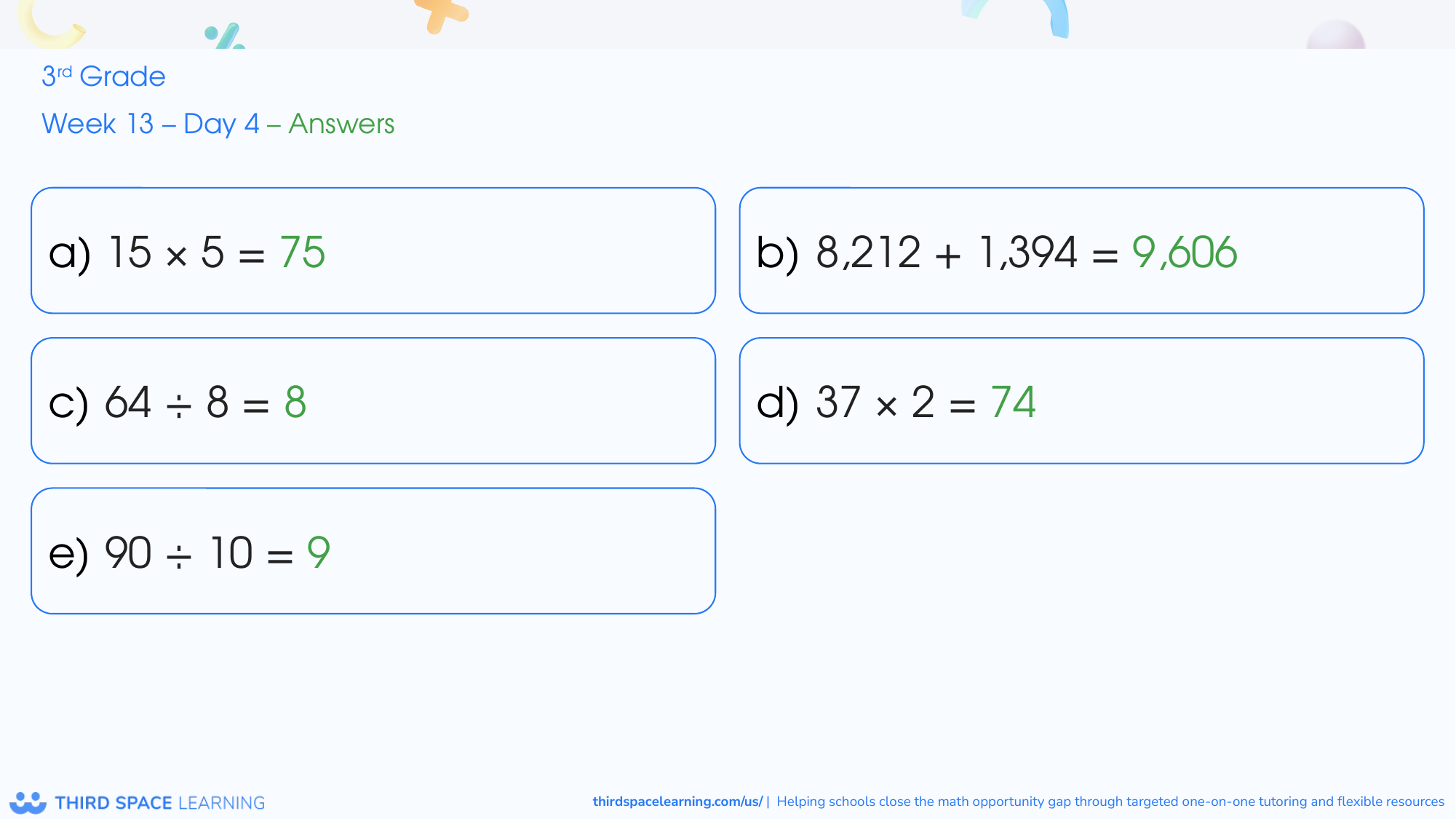

3rd Grade
Week 13 – Day 4 – Answers
15 × 5 = 75
8,212 + 1,394 = 9,606
64 ÷ 8 = 8
37 × 2 = 74
90 ÷ 10 = 9